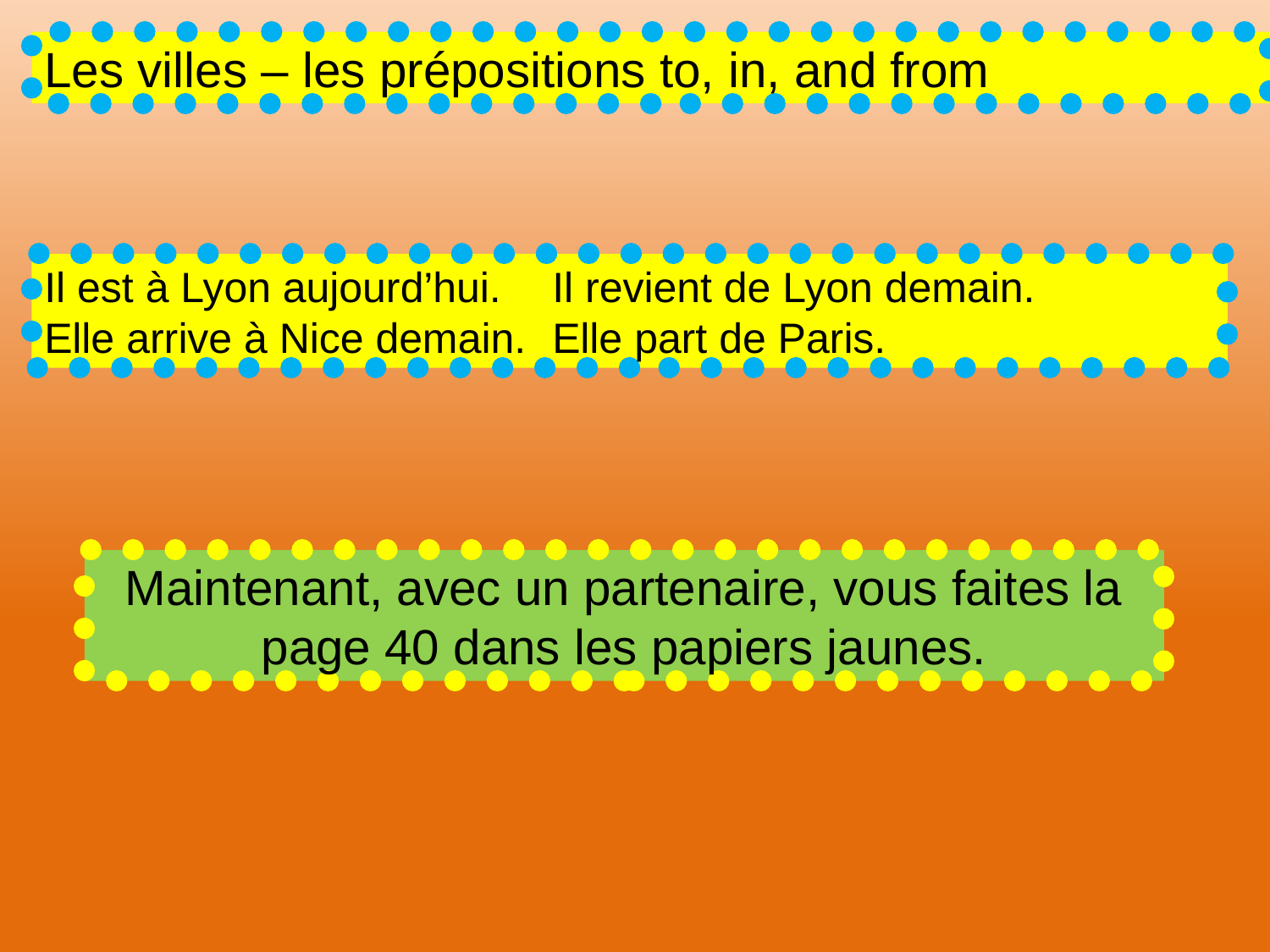

Les villes – les prépositions to, in, and from
Il est à Lyon aujourd’hui.	Il revient de Lyon demain.
Elle arrive à Nice demain.	Elle part de Paris.
Maintenant, avec un partenaire, vous faites la page 40 dans les papiers jaunes.